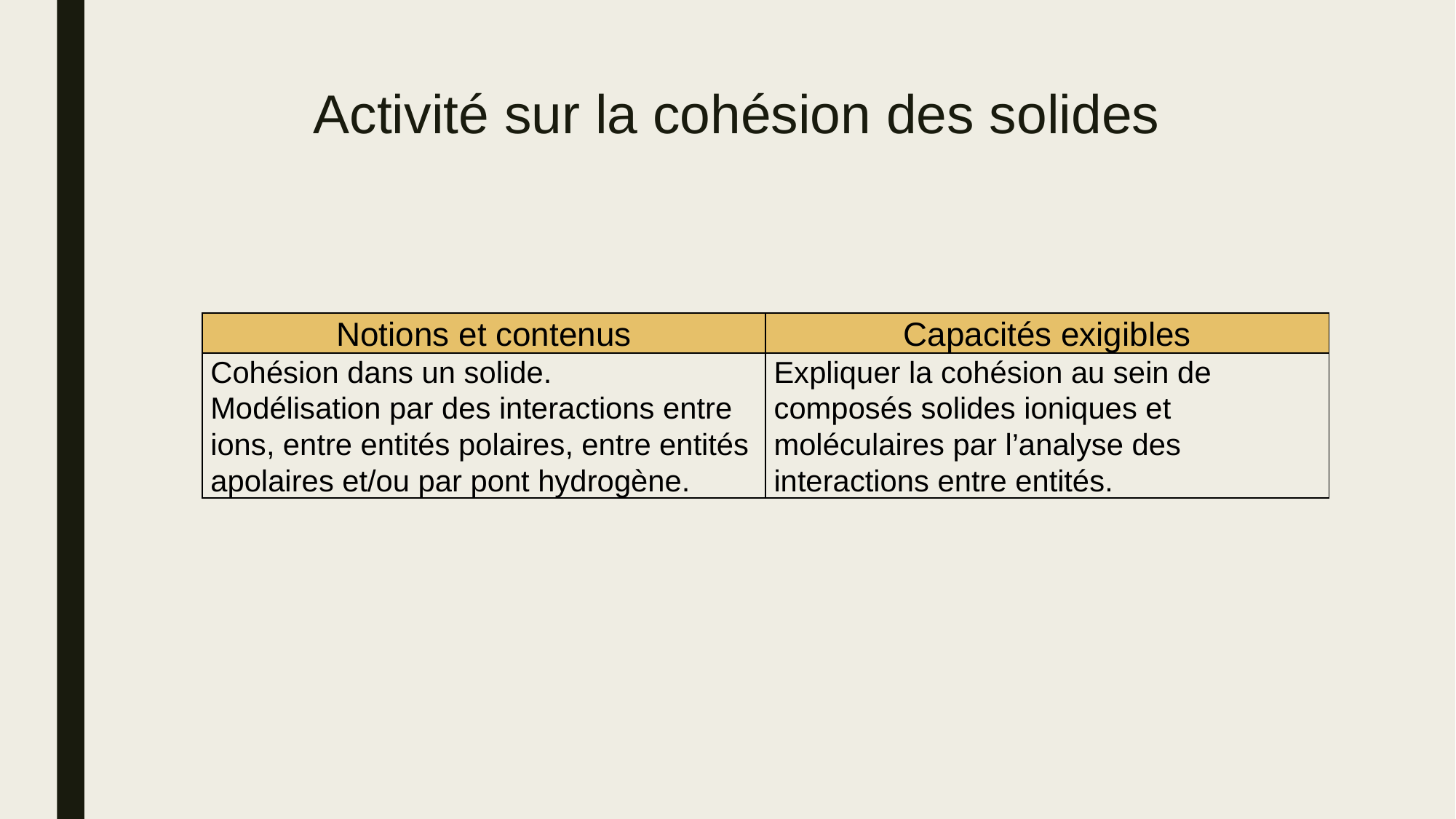

# Activité sur la cohésion des solides
| Notions et contenus | Capacités exigibles |
| --- | --- |
| Cohésion dans un solide. Modélisation par des interactions entre ions, entre entités polaires, entre entités apolaires et/ou par pont hydrogène. | Expliquer la cohésion au sein de composés solides ioniques et moléculaires par l’analyse des interactions entre entités. |